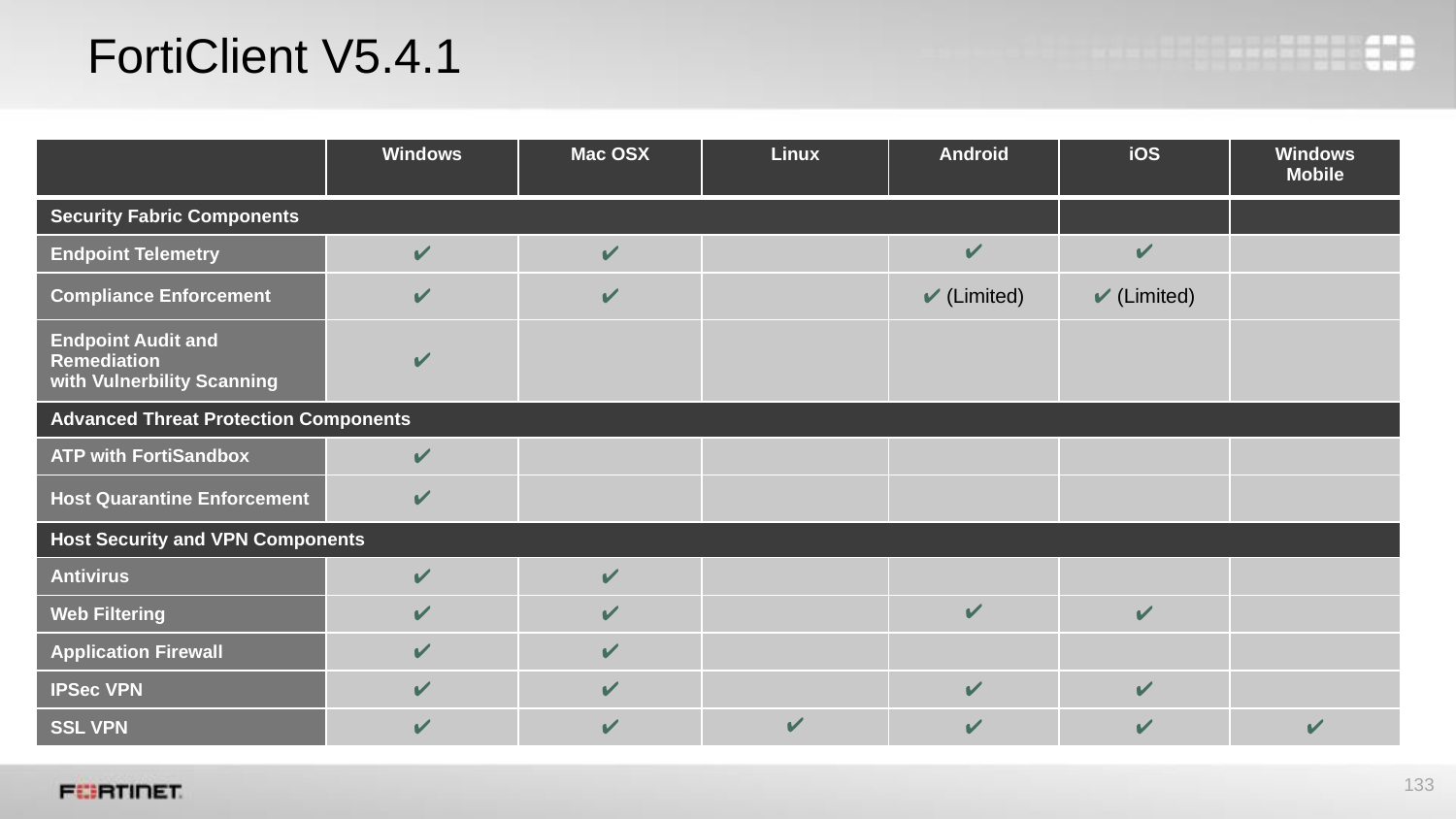

# FortiClient V5.4.1
New in 4.0 MR3
|  | Windows | Mac OSX | Linux | Android | iOS | Windows Mobile |
| --- | --- | --- | --- | --- | --- | --- |
| Security Fabric Components |  |  |  |  |  |  |
| Endpoint Telemetry | ✔ | ✔ |  | ✔ | ✔ |  |
| Compliance Enforcement | ✔ | ✔ |  | ✔ (Limited) | ✔ (Limited) |  |
| Endpoint Audit and Remediation with Vulnerbility Scanning | ✔ |  |  |  |  |  |
| Advanced Threat Protection Components |  |  |  |  |  |  |
| ATP with FortiSandbox | ✔ |  |  |  |  |  |
| Host Quarantine Enforcement | ✔ |  |  |  |  |  |
| Host Security and VPN Components |  |  |  |  |  |  |
| Antivirus | ✔ | ✔ |  |  |  |  |
| Web Filtering | ✔ | ✔ |  | ✔ | ✔ |  |
| Application Firewall | ✔ | ✔ |  |  |  |  |
| IPSec VPN | ✔ | ✔ |  | ✔ | ✔ |  |
| SSL VPN | ✔ | ✔ | ✔ | ✔ | ✔ | ✔ |